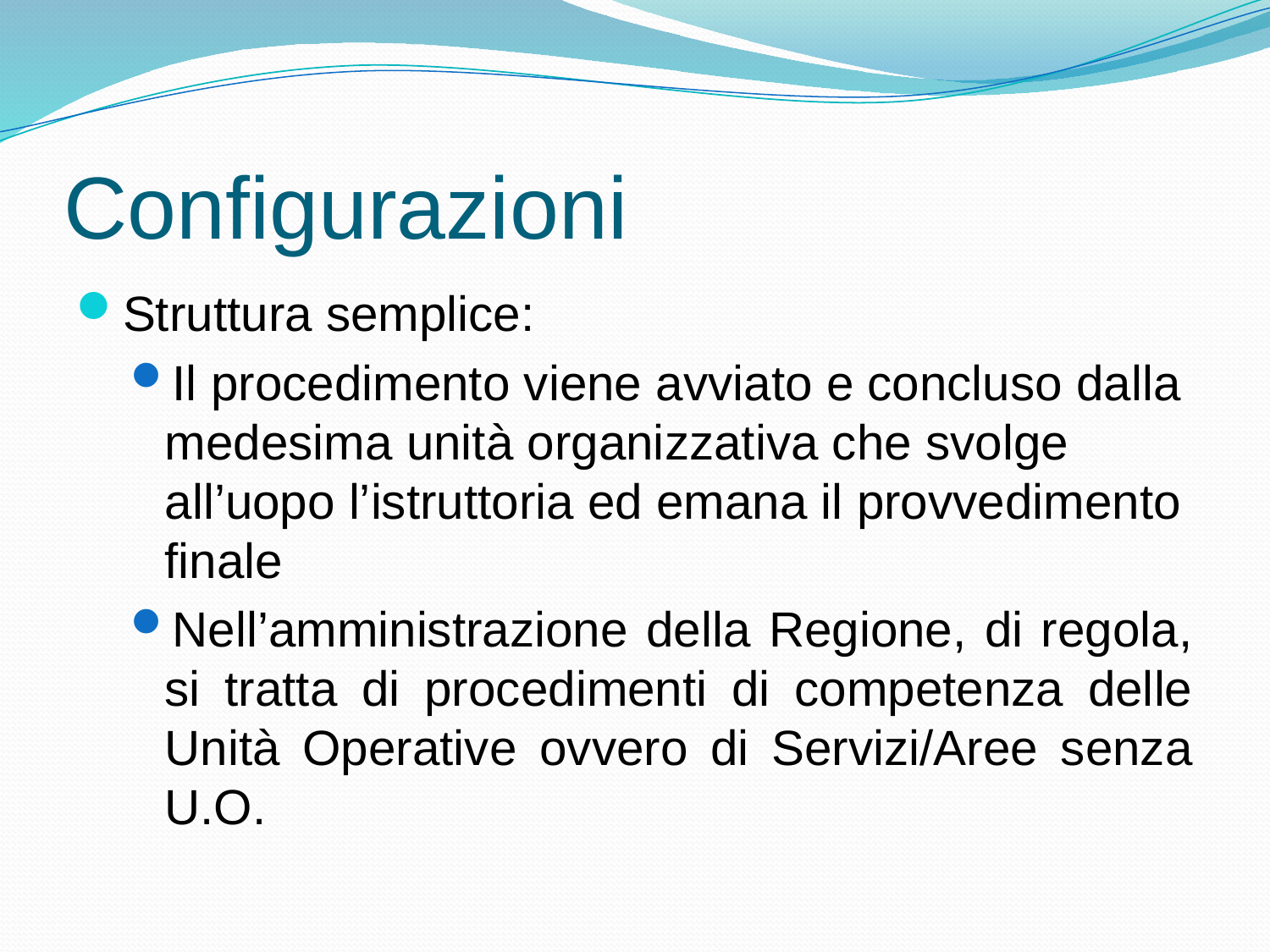

# Configurazioni
Struttura semplice:
Il procedimento viene avviato e concluso dalla medesima unità organizzativa che svolge all’uopo l’istruttoria ed emana il provvedimento finale
Nell’amministrazione della Regione, di regola, si tratta di procedimenti di competenza delle Unità Operative ovvero di Servizi/Aree senza U.O.